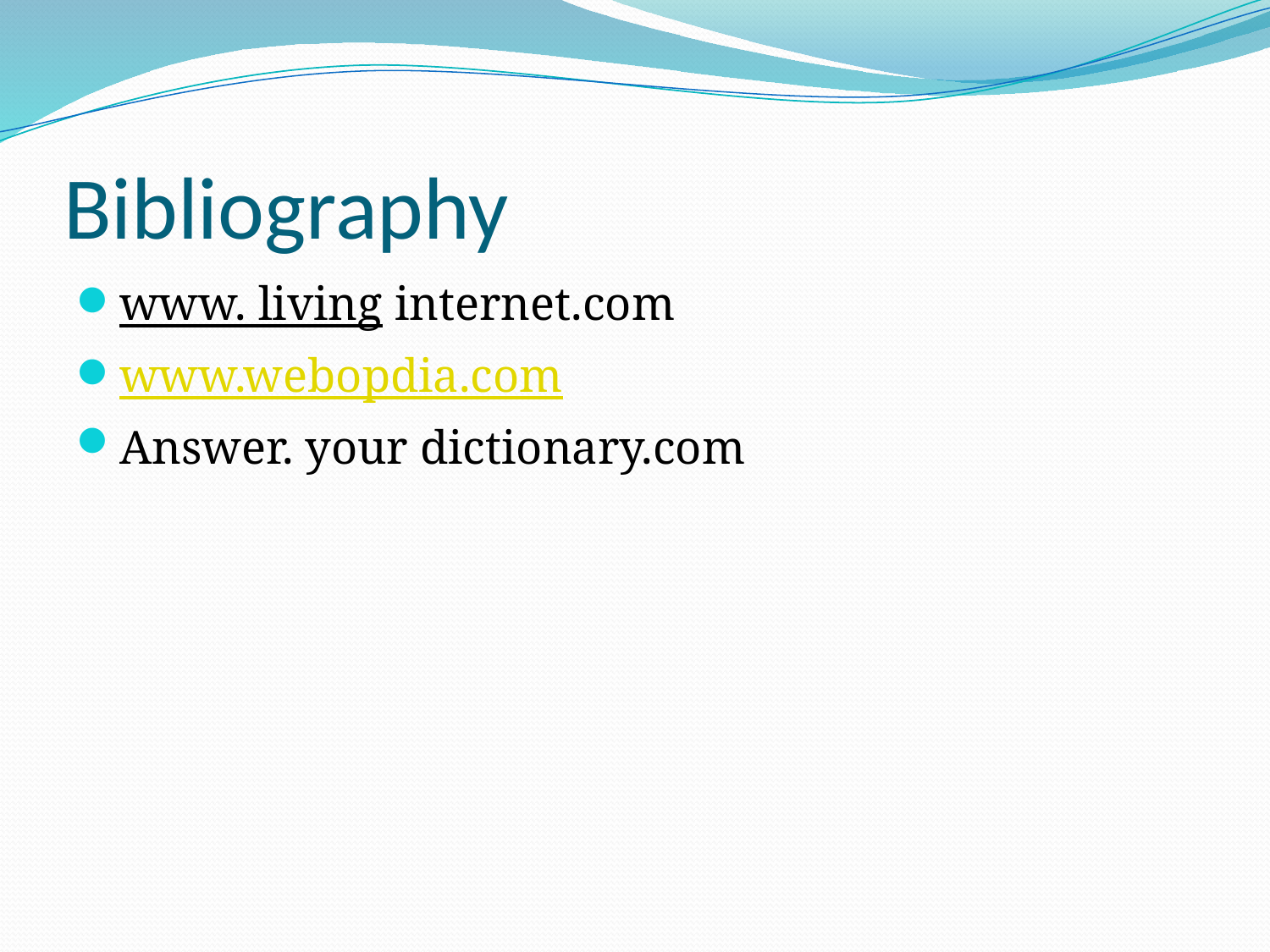

# Bibliography
www. living internet.com
www.webopdia.com
Answer. your dictionary.com